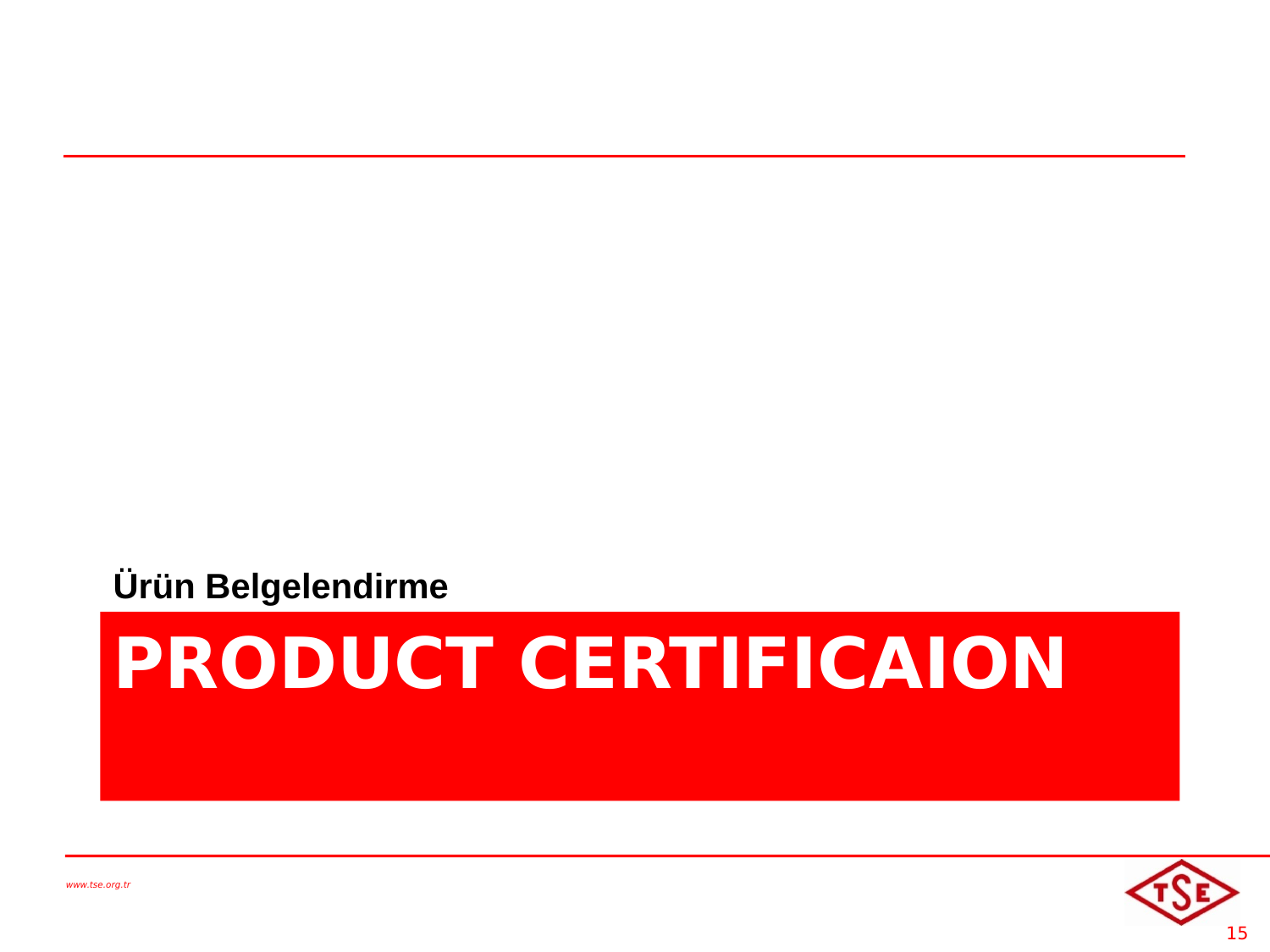

Ürün Belgelendirme
# PRODUCT CERTIFICAION

www.tse.org.tr
15